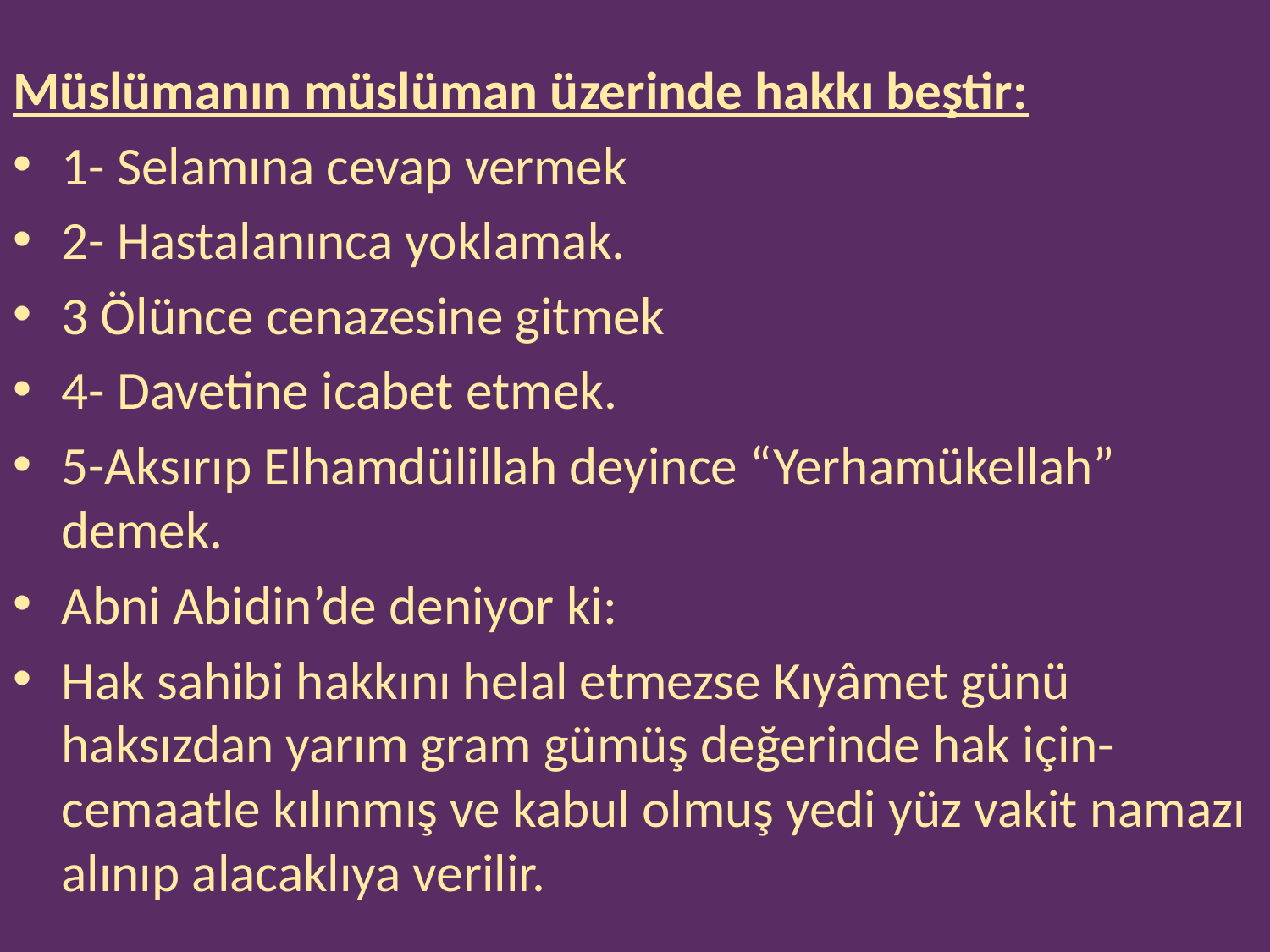

Müslümanın müslüman üzerinde hakkı beştir:
1- Selamına cevap vermek
2- Hastalanınca yoklamak.
3 Ölünce cenazesine gitmek
4- Davetine icabet etmek.
5-Aksırıp Elhamdülillah deyince “Yerhamükellah” demek.
Abni Abidin’de deniyor ki:
Hak sahibi hakkını helal etmezse Kıyâmet günü haksızdan yarım gram gümüş değerinde hak için-cemaatle kılınmış ve kabul olmuş yedi yüz vakit namazı alınıp alacaklıya verilir.